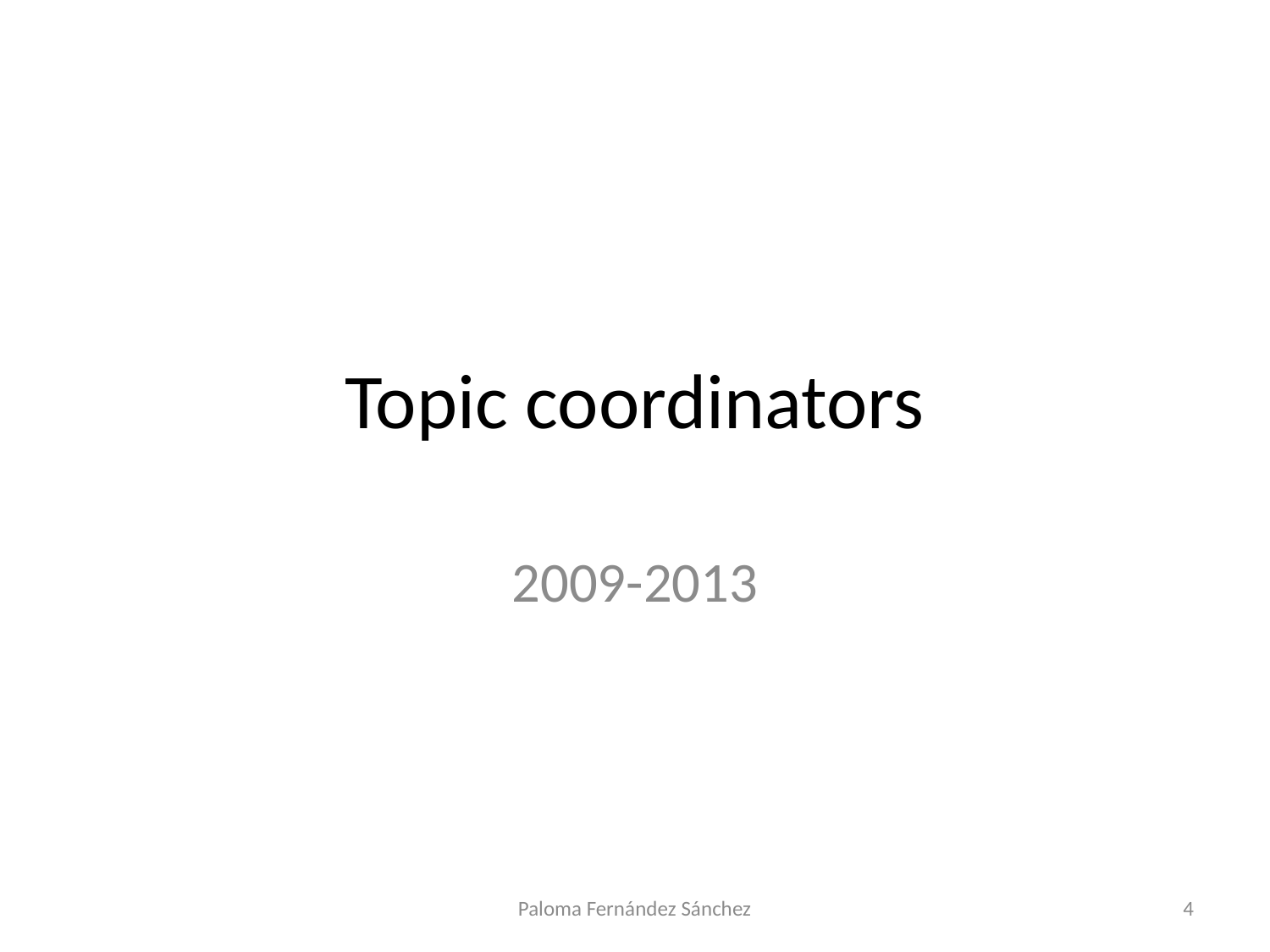

# Topic coordinators
2009-2013
Paloma Fernández Sánchez
4